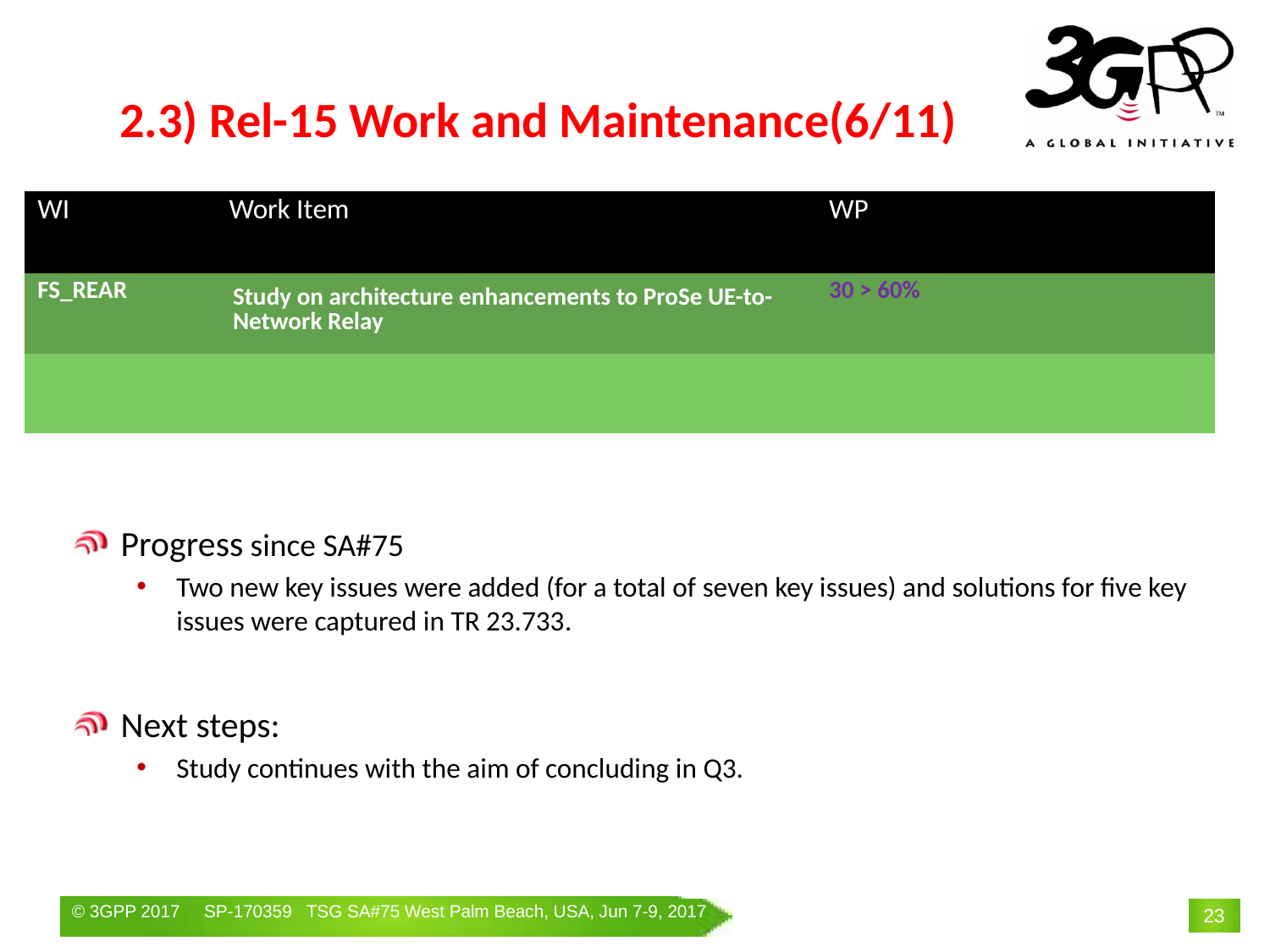

# 2.3) Rel-15 Work and Maintenance(6/11)
| WI | Work Item | WP |  |  |
| --- | --- | --- | --- | --- |
| FS\_REAR | Study on architecture enhancements to ProSe UE-to-Network Relay | 30 > 60% |  |  |
|  |  |  |  |  |
Progress since SA#75
Two new key issues were added (for a total of seven key issues) and solutions for five key issues were captured in TR 23.733.

Next steps:
Study continues with the aim of concluding in Q3.